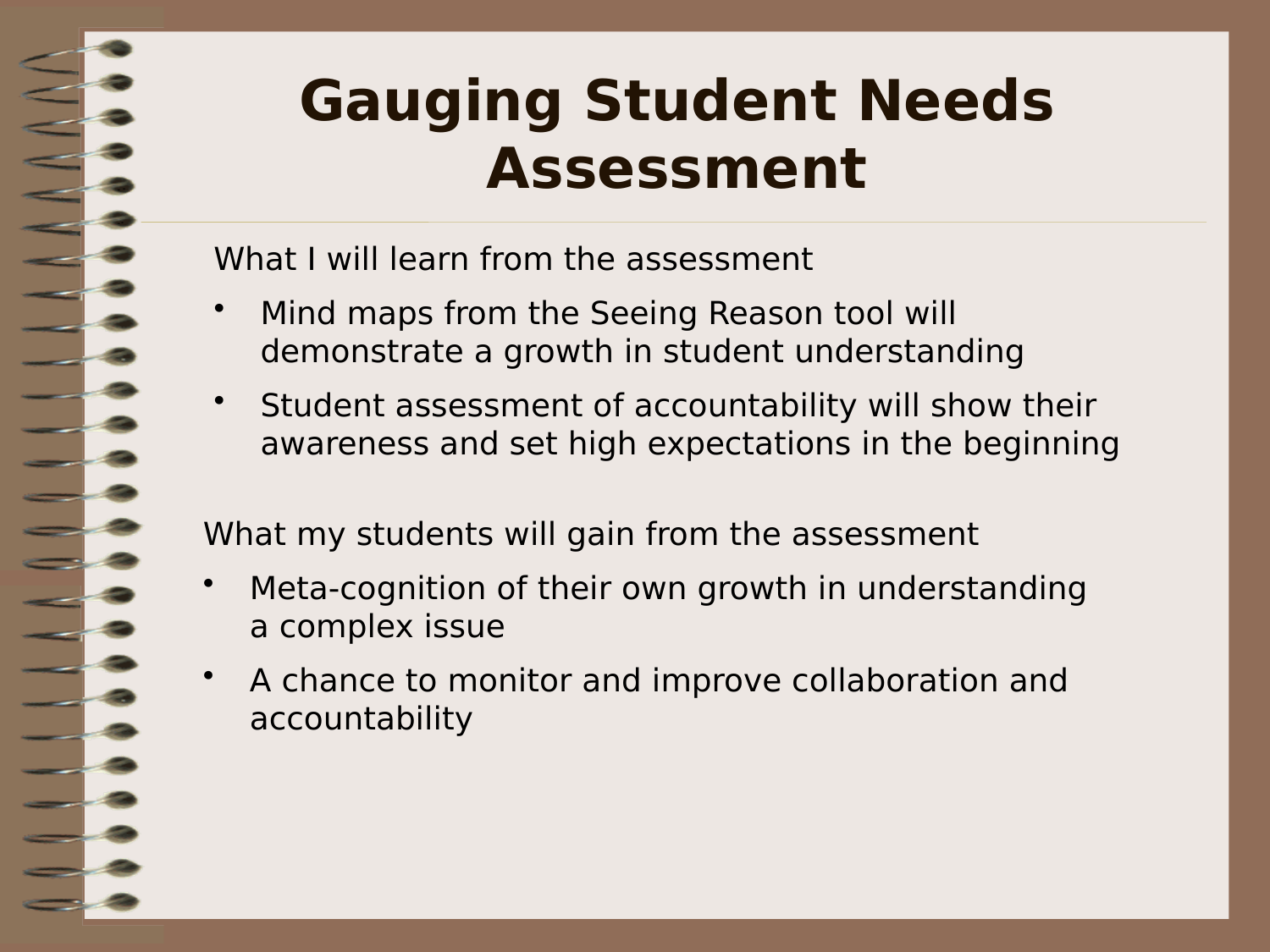

# Gauging Student Needs Assessment
What I will learn from the assessment
Mind maps from the Seeing Reason tool will demonstrate a growth in student understanding
Student assessment of accountability will show their awareness and set high expectations in the beginning

What my students will gain from the assessment
Meta-cognition of their own growth in understanding a complex issue
A chance to monitor and improve collaboration and accountability